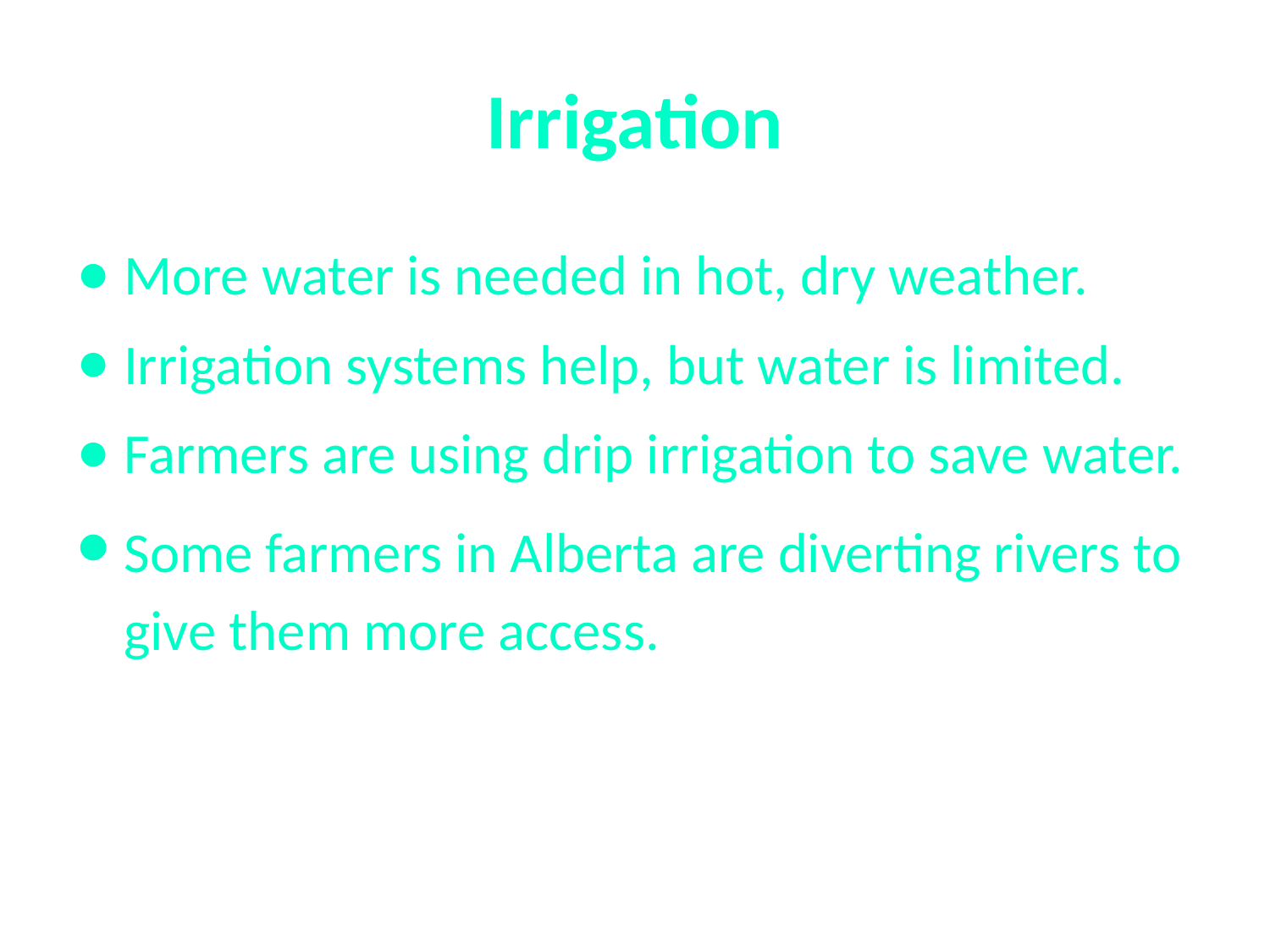

# Irrigation
More water is needed in hot, dry weather.
Irrigation systems help, but water is limited.
Farmers are using drip irrigation to save water.
Some farmers in Alberta are diverting rivers to give them more access.